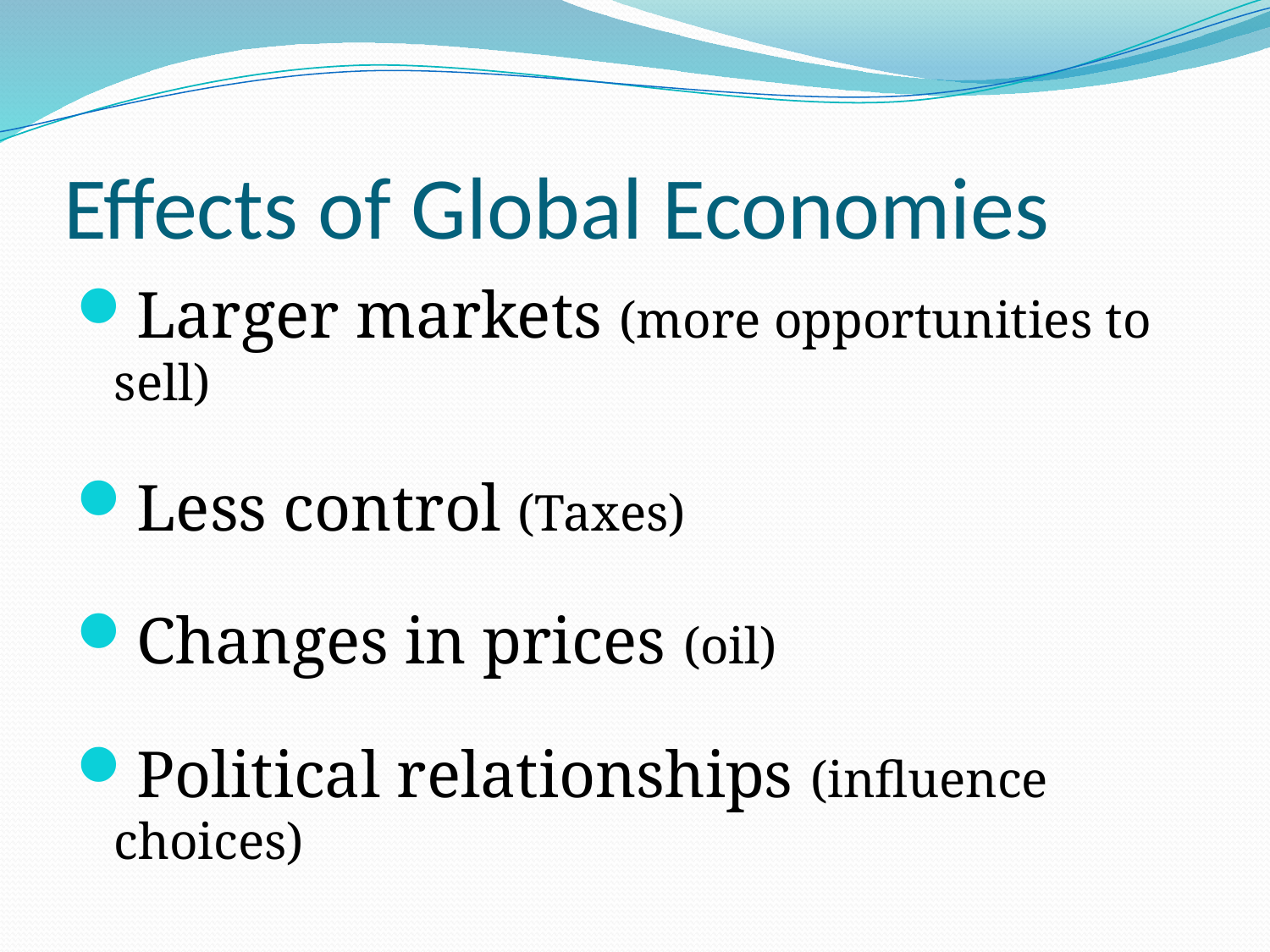

# Effects of Global Economies
Larger markets (more opportunities to sell)

Less control (Taxes)

Changes in prices (oil)

Political relationships (influence choices)